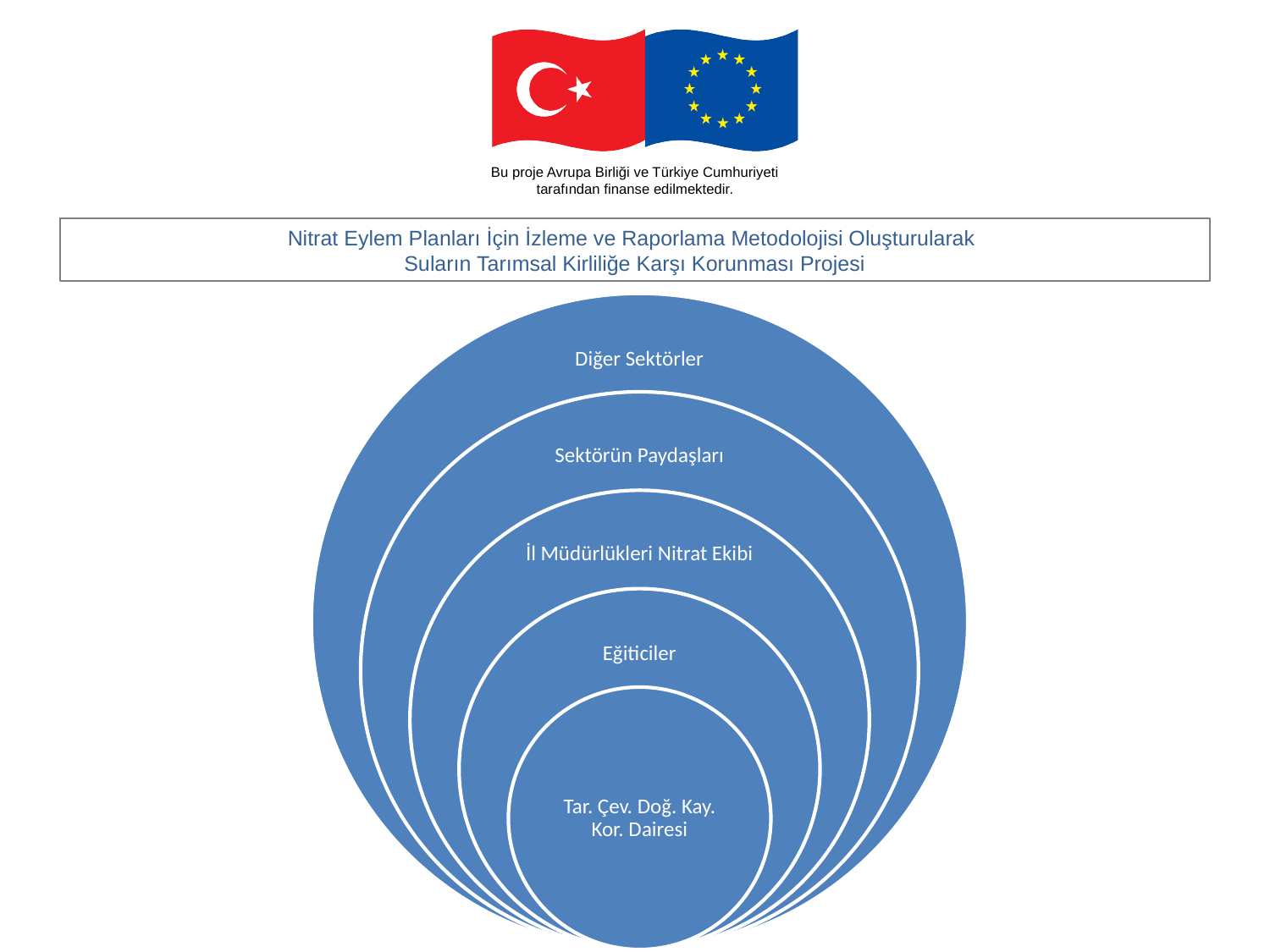

#
Diğer Sektörler
Sektörün Paydaşları
İl Müdürlükleri Nitrat Ekibi
Eğiticiler
Tar. Çev. Doğ. Kay. Kor. Dairesi